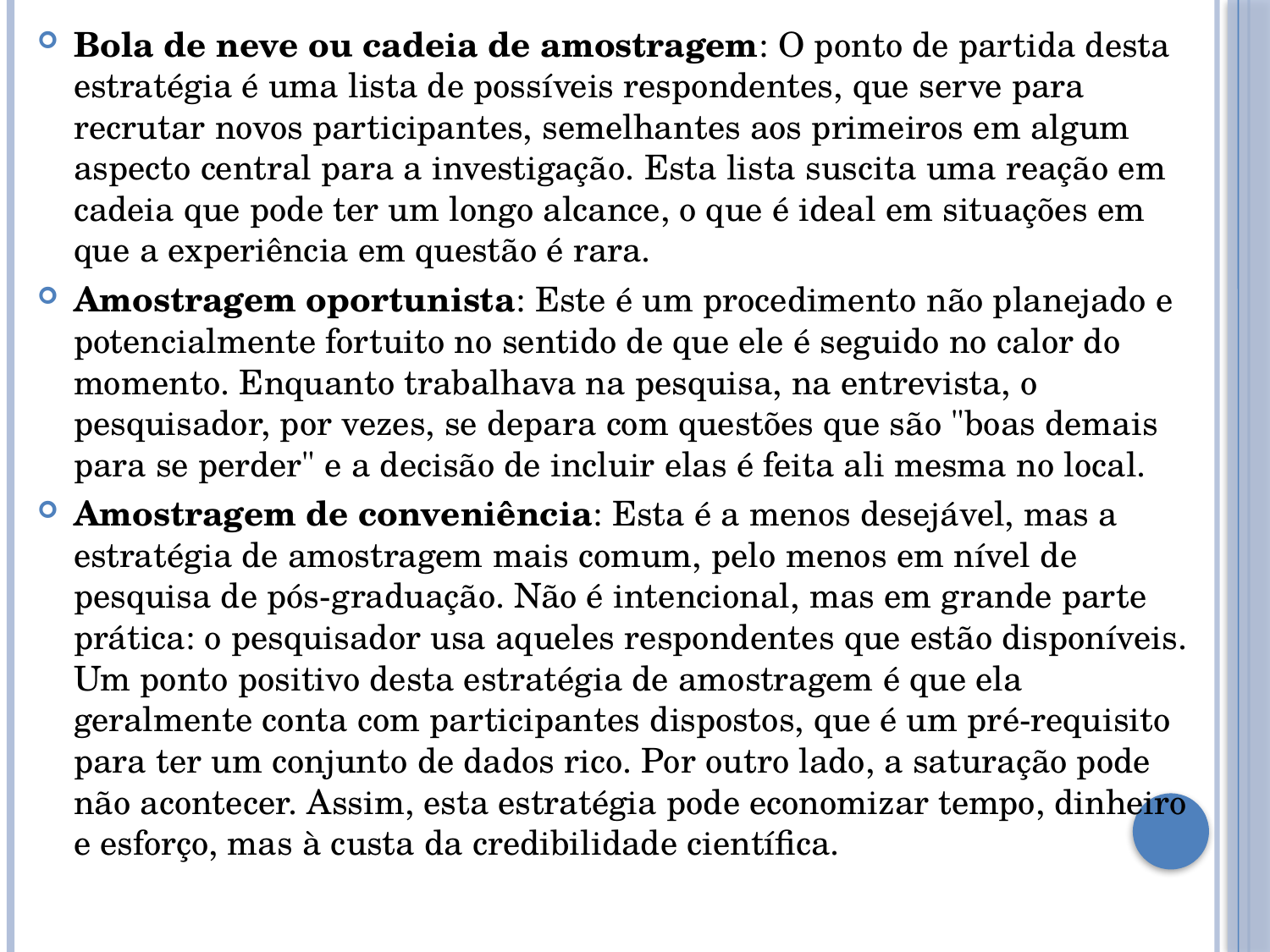

Bola de neve ou cadeia de amostragem: O ponto de partida desta estratégia é uma lista de possíveis respondentes, que serve para recrutar novos participantes, semelhantes aos primeiros em algum aspecto central para a investigação. Esta lista suscita uma reação em cadeia que pode ter um longo alcance, o que é ideal em situações em que a experiência em questão é rara.
Amostragem oportunista: Este é um procedimento não planejado e potencialmente fortuito no sentido de que ele é seguido no calor do momento. Enquanto trabalhava na pesquisa, na entrevista, o pesquisador, por vezes, se depara com questões que são "boas demais para se perder" e a decisão de incluir elas é feita ali mesma no local.
Amostragem de conveniência: Esta é a menos desejável, mas a estratégia de amostragem mais comum, pelo menos em nível de pesquisa de pós-graduação. Não é intencional, mas em grande parte prática: o pesquisador usa aqueles respondentes que estão disponíveis. Um ponto positivo desta estratégia de amostragem é que ela geralmente conta com participantes dispostos, que é um pré-requisito para ter um conjunto de dados rico. Por outro lado, a saturação pode não acontecer. Assim, esta estratégia pode economizar tempo, dinheiro e esforço, mas à custa da credibilidade científica.